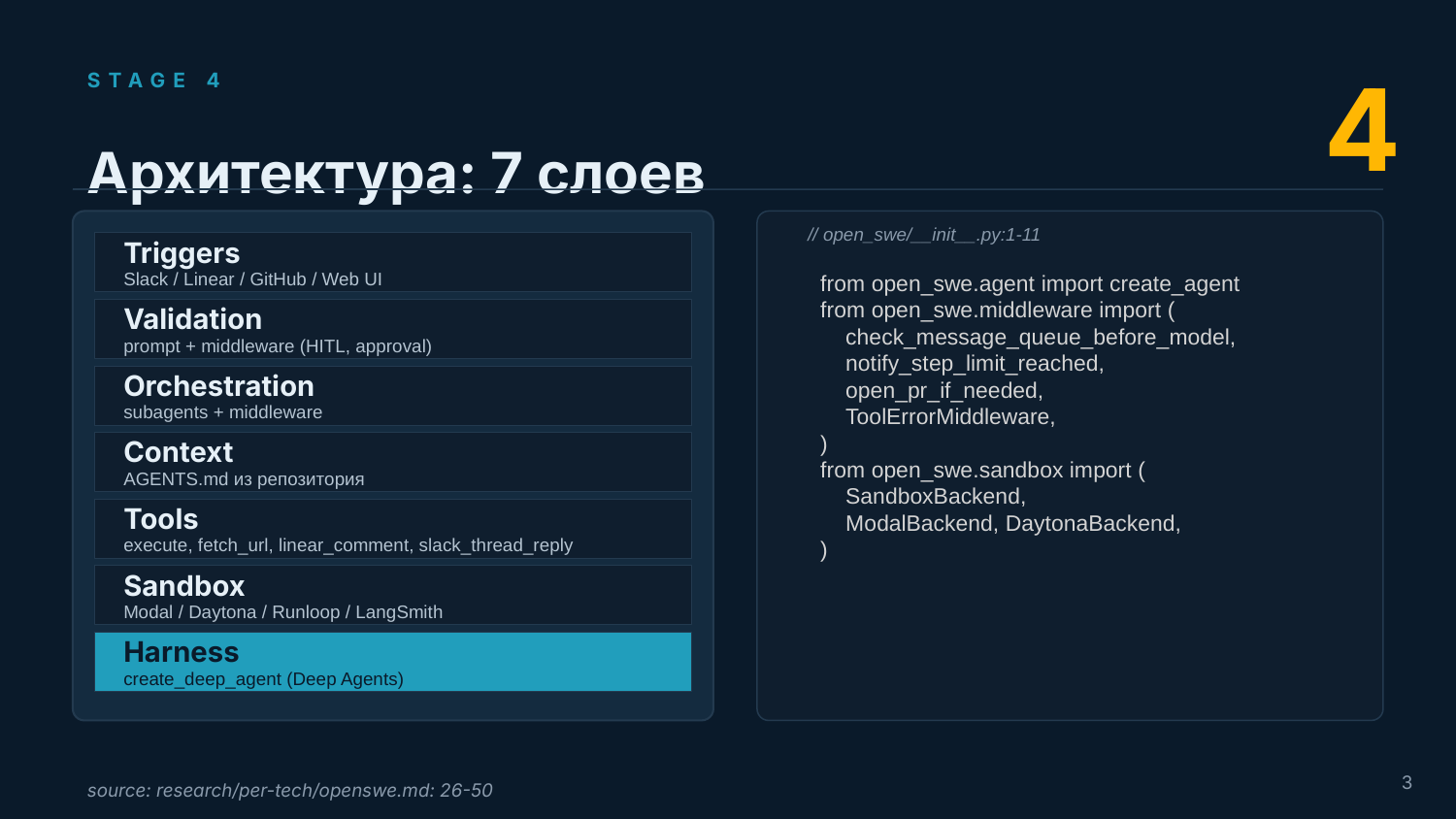

4
STAGE 4
Архитектура: 7 слоев

// open_swe/__init__.py:1-11

Triggers
  from open_swe.agent import create_agent
  from open_swe.middleware import (
      check_message_queue_before_model,
      notify_step_limit_reached,
      open_pr_if_needed,
      ToolErrorMiddleware,
  )
  from open_swe.sandbox import (
      SandboxBackend,
      ModalBackend, DaytonaBackend,
  )

Slack / Linear / GitHub / Web UI

Validation
prompt + middleware (HITL, approval)

Orchestration
subagents + middleware

Context
AGENTS.md из репозитория

Tools
execute, fetch_url, linear_comment, slack_thread_reply

Sandbox
Modal / Daytona / Runloop / LangSmith

Harness
create_deep_agent (Deep Agents)
3
source: research/per-tech/openswe.md: 26-50